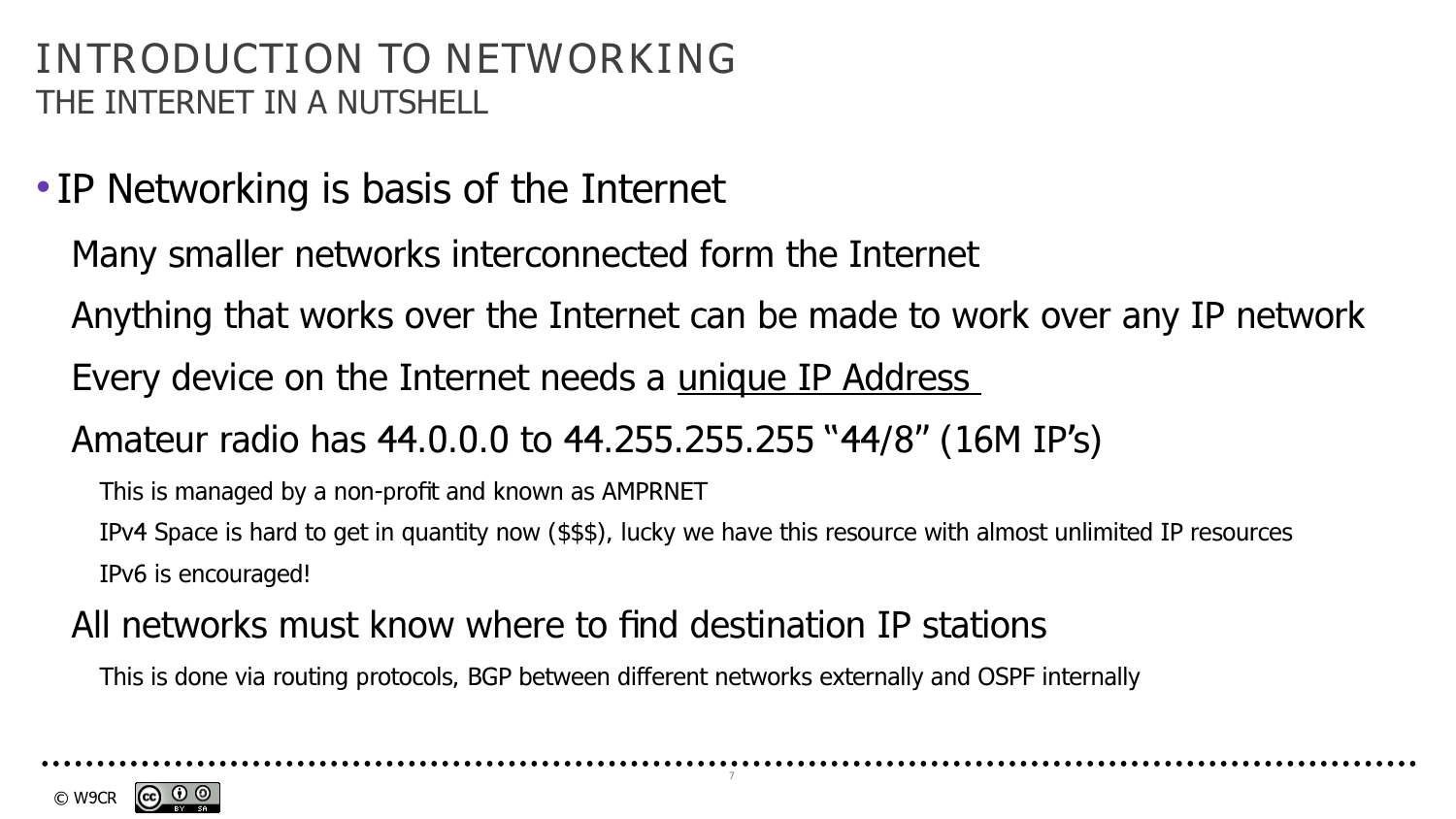

# INTRODUCTION TO NETWORKING THE INTERNET IN A NUTSHELL
IP Networking is basis of the Internet
Many smaller networks interconnected form the Internet
Anything that works over the Internet can be made to work over any IP network
Every device on the Internet needs a unique IP Address
Amateur radio has 44.0.0.0 to 44.255.255.255 “44/8” (16M IP’s)
This is managed by a non-profit and known as AMPRNET
IPv4 Space is hard to get in quantity now ($$$), lucky we have this resource with almost unlimited IP resources
IPv6 is encouraged!
All networks must know where to find destination IP stations
This is done via routing protocols, BGP between different networks externally and OSPF internally